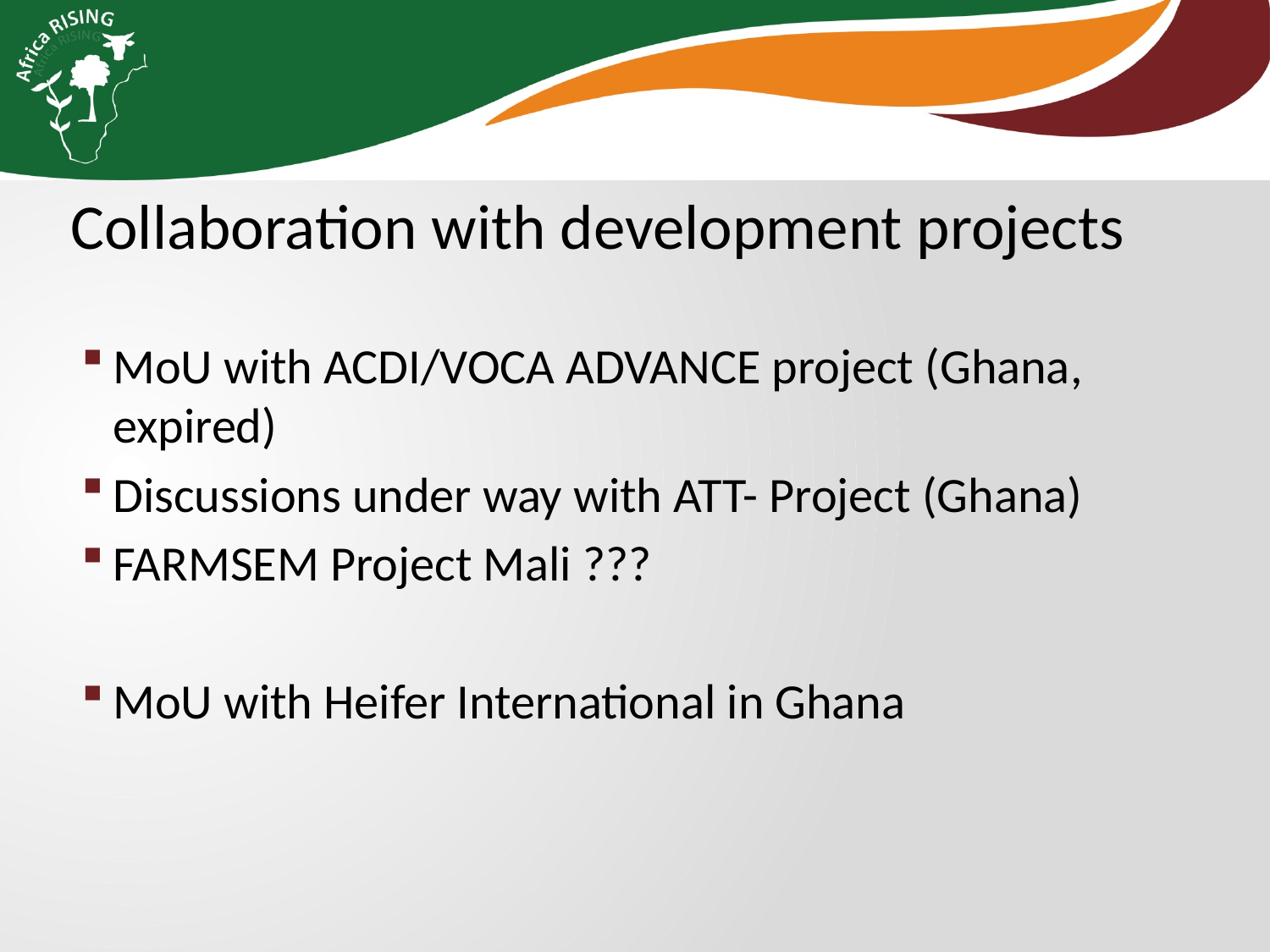

Collaboration with development projects

MoU with ACDI/VOCA ADVANCE project (Ghana, expired)
Discussions under way with ATT- Project (Ghana)
FARMSEM Project Mali ???

MoU with Heifer International in Ghana